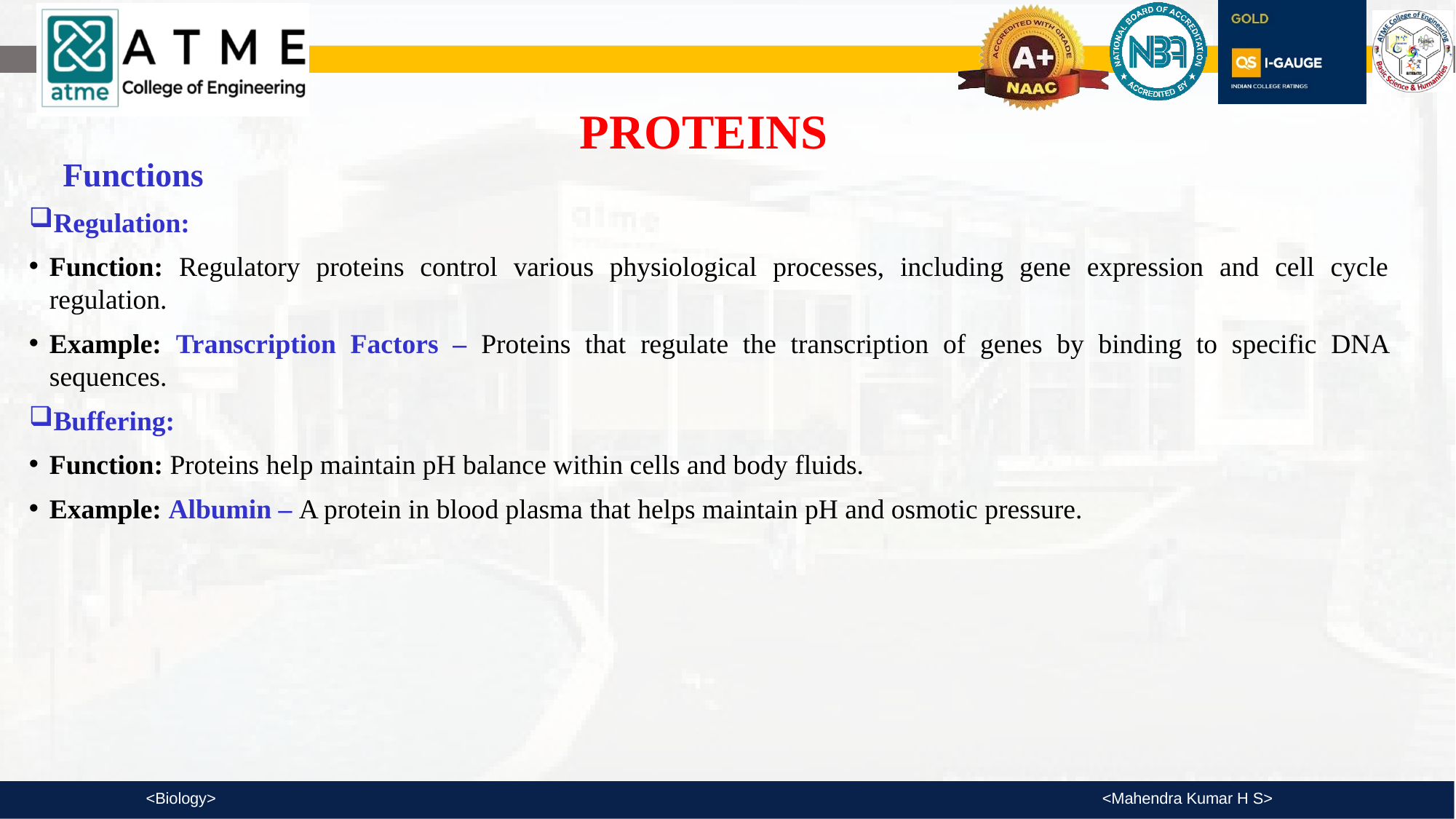

PROTEINS
Functions
Regulation:
Function: Regulatory proteins control various physiological processes, including gene expression and cell cycle regulation.
Example: Transcription Factors – Proteins that regulate the transcription of genes by binding to specific DNA sequences.
Buffering:
Function: Proteins help maintain pH balance within cells and body fluids.
Example: Albumin – A protein in blood plasma that helps maintain pH and osmotic pressure.